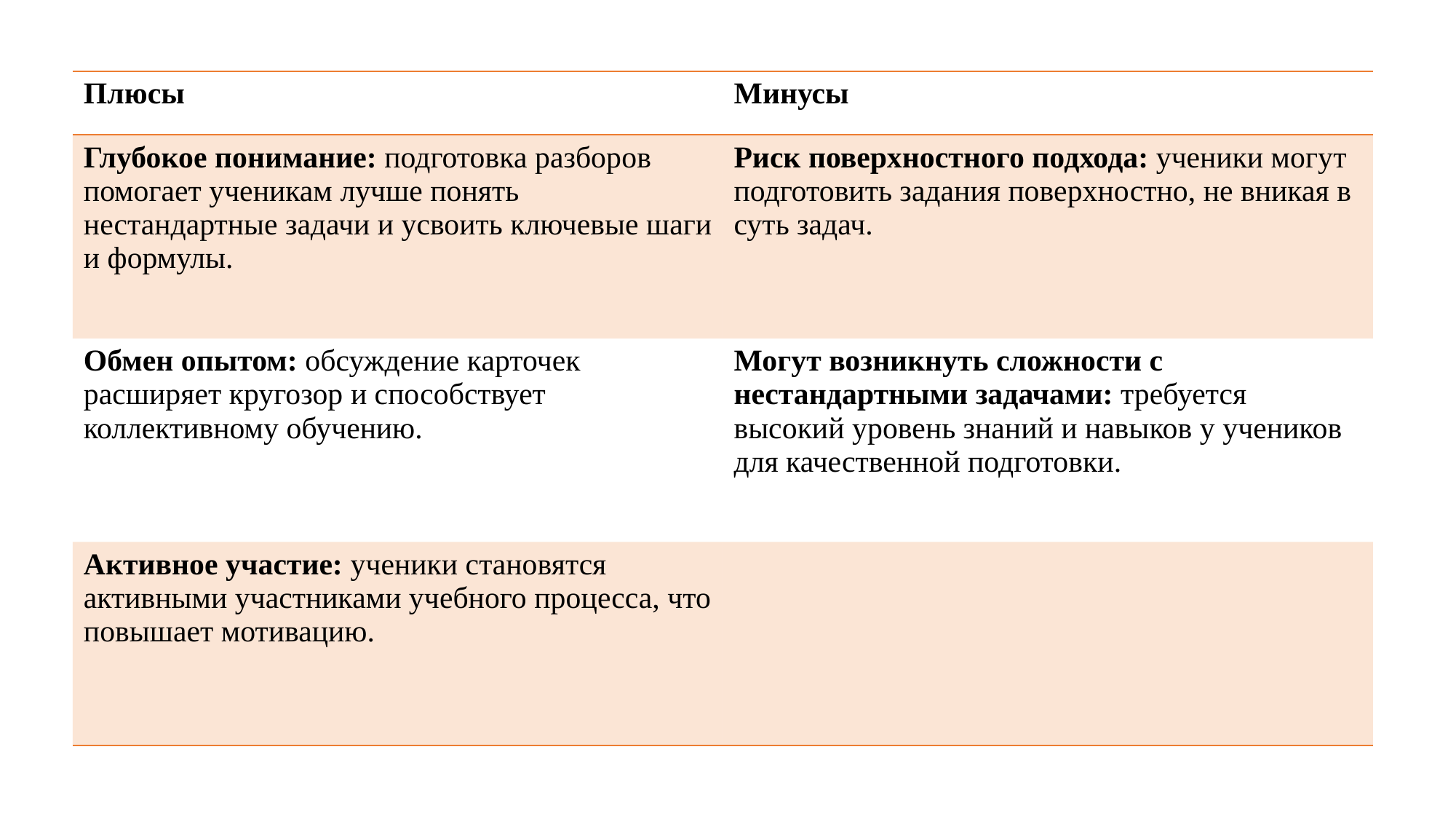

| Плюсы | Минусы |
| --- | --- |
| Глубокое понимание: подготовка разборов помогает ученикам лучше понять нестандартные задачи и усвоить ключевые шаги и формулы. | Риск поверхностного подхода: ученики могут подготовить задания поверхностно, не вникая в суть задач. |
| Обмен опытом: обсуждение карточек расширяет кругозор и способствует коллективному обучению. | Могут возникнуть сложности с нестандартными задачами: требуется высокий уровень знаний и навыков у учеников для качественной подготовки. |
| Активное участие: ученики становятся активными участниками учебного процесса, что повышает мотивацию. |  |